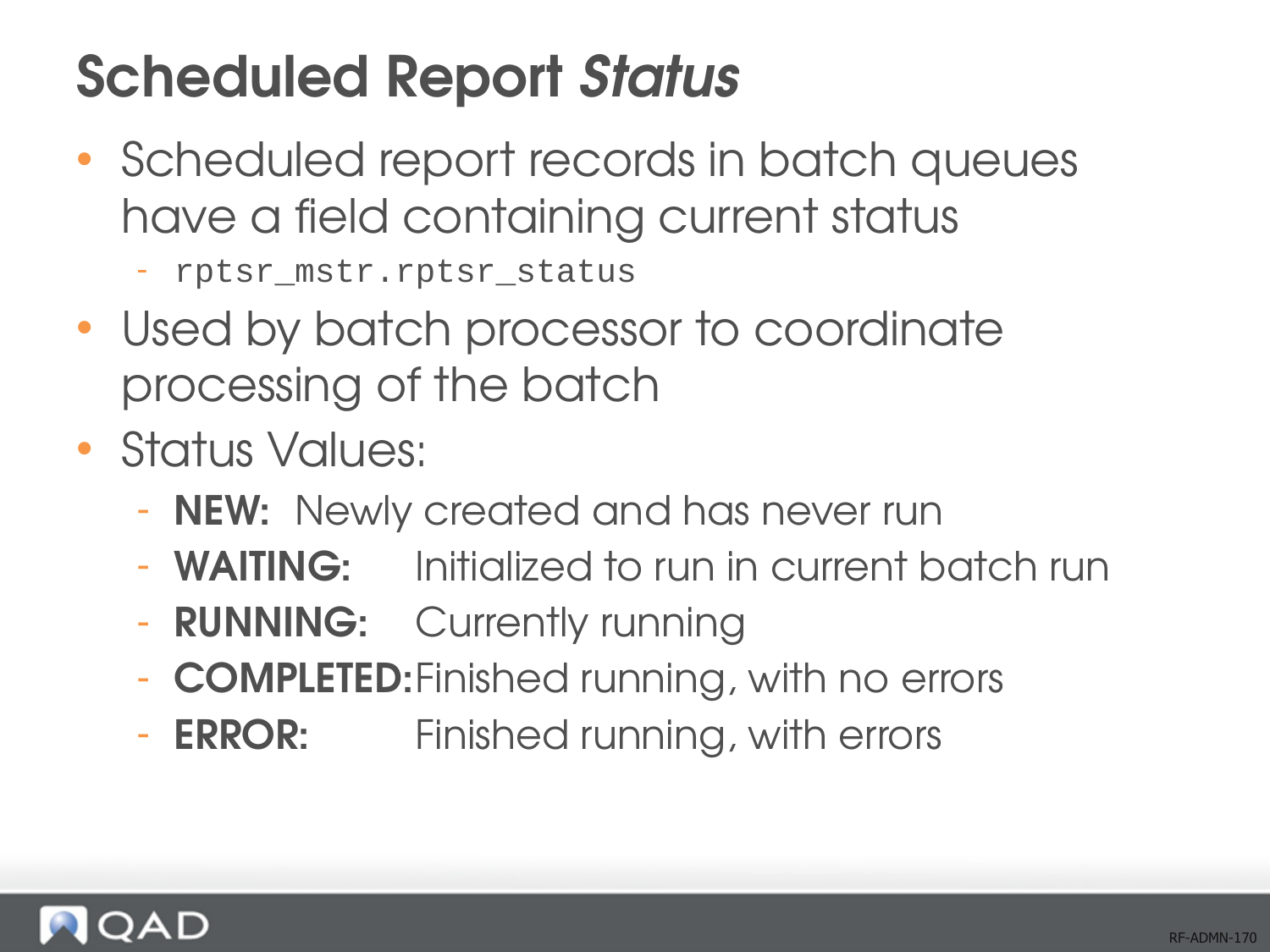

# Scheduled Report Status
Scheduled report records in batch queues have a field containing current status
rptsr_mstr.rptsr_status
Used by batch processor to coordinate processing of the batch
Status Values:
NEW:			Newly created and has never run
WAITING: 		Initialized to run in current batch run
RUNNING:		Currently running
COMPLETED:	Finished running, with no errors
ERROR:			Finished running, with errors
RF-ADMN-170